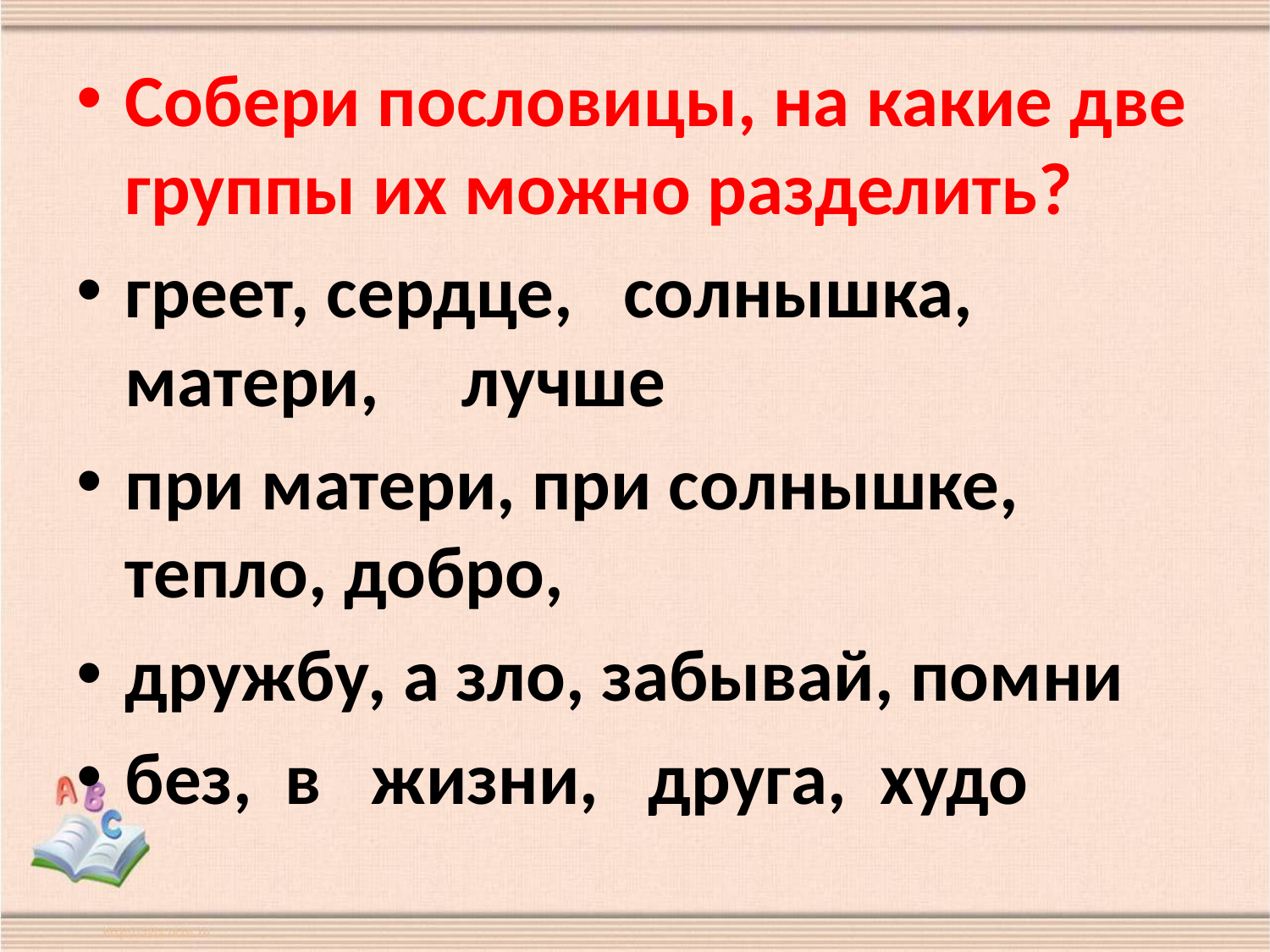

#
Собери пословицы, на какие две группы их можно разделить?
греет, сердце,   солнышка,  матери,     лучше
при матери, при солнышке, тепло, добро,
дружбу, а зло, забывай, помни
без,  в   жизни,   друга,  худо